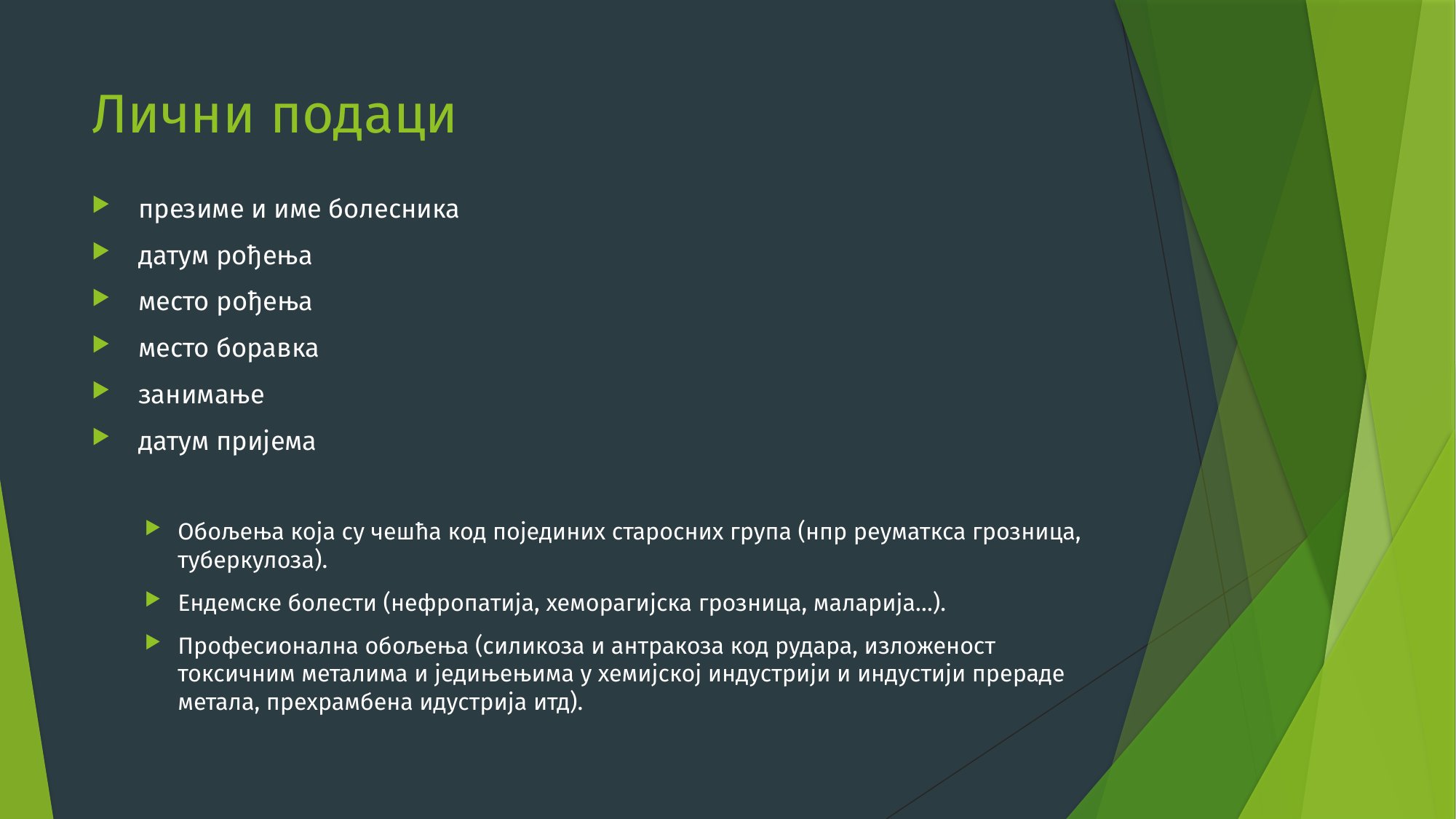

# Лични подаци
 презиме и име болесника
 датум рођења
 место рођења
 место боравка
 занимање
 датум пријема

Обољења која су чешћа код појединих старосних група (нпр реуматкса грозница, туберкулоза).
Ендемске болести (нефропатија, хеморагијска грозница, маларија…).
Професионална обољења (силикоза и антракоза код рудара, изложеност токсичним металима и једињењима у хемијској индустрији и индустији прераде метала, прехрамбена идустрија итд).